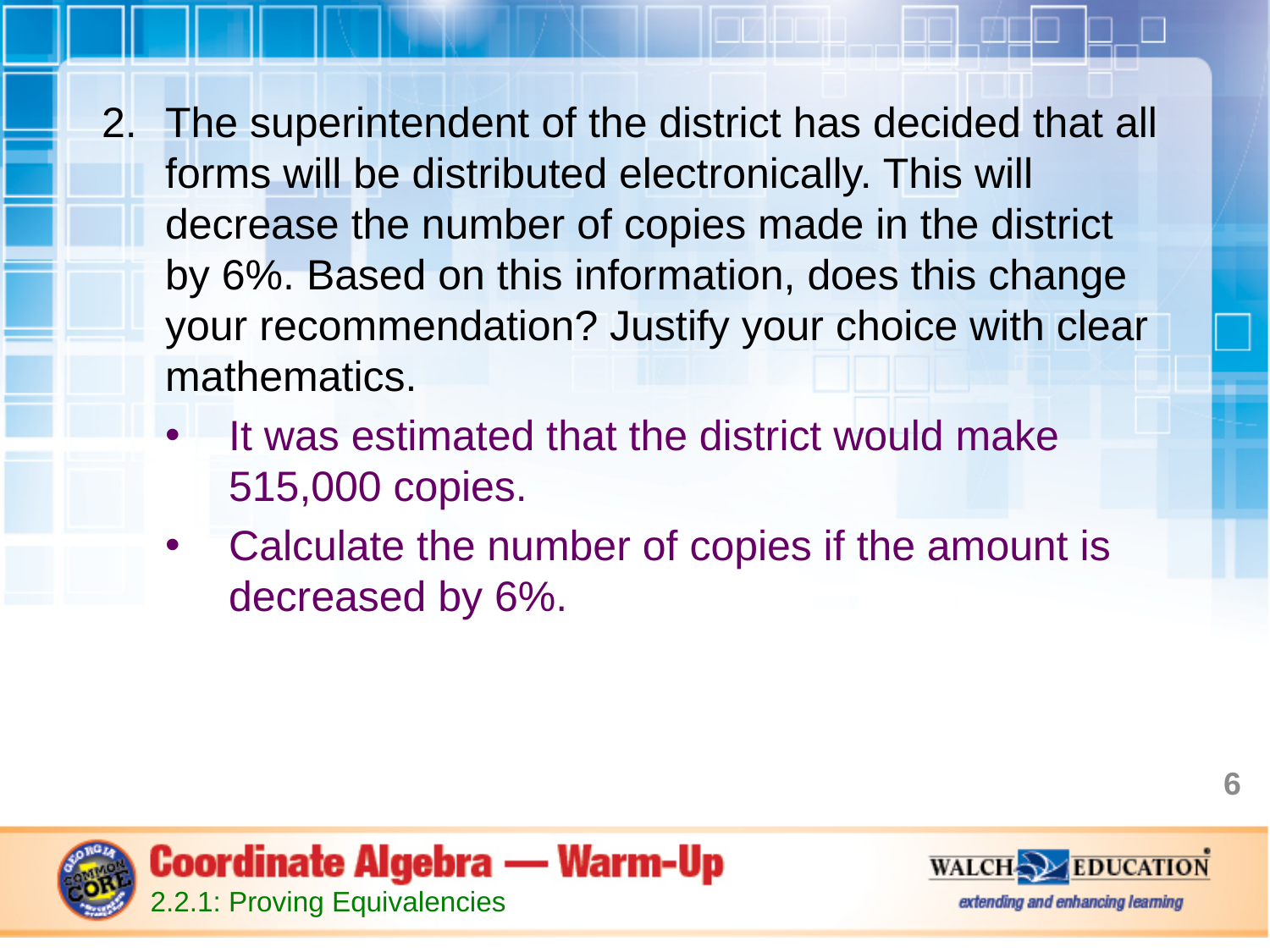

The superintendent of the district has decided that all forms will be distributed electronically. This will decrease the number of copies made in the district by 6%. Based on this information, does this change your recommendation? Justify your choice with clear mathematics.
It was estimated that the district would make 515,000 copies.
Calculate the number of copies if the amount is decreased by 6%.
6
2.2.1: Proving Equivalencies